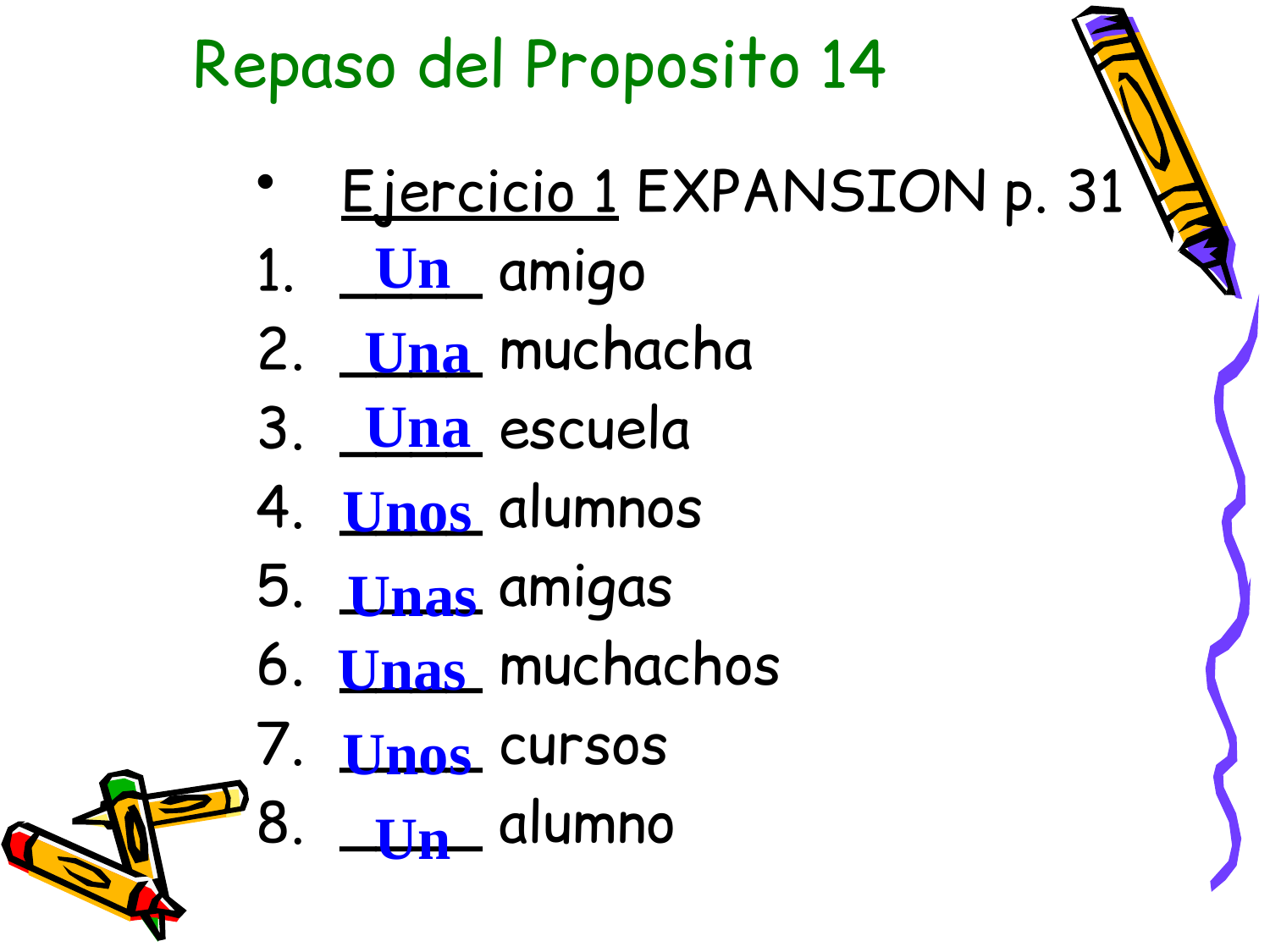

# Repaso del Proposito 14
Ejercicio 1 EXPANSION p. 31
____ amigo
____ muchacha
____ escuela
____ alumnos
____ amigas
____ muchachos
____ cursos
____ alumno
Un
Una
Una
Unos
Unas
Unas
Unos
Un